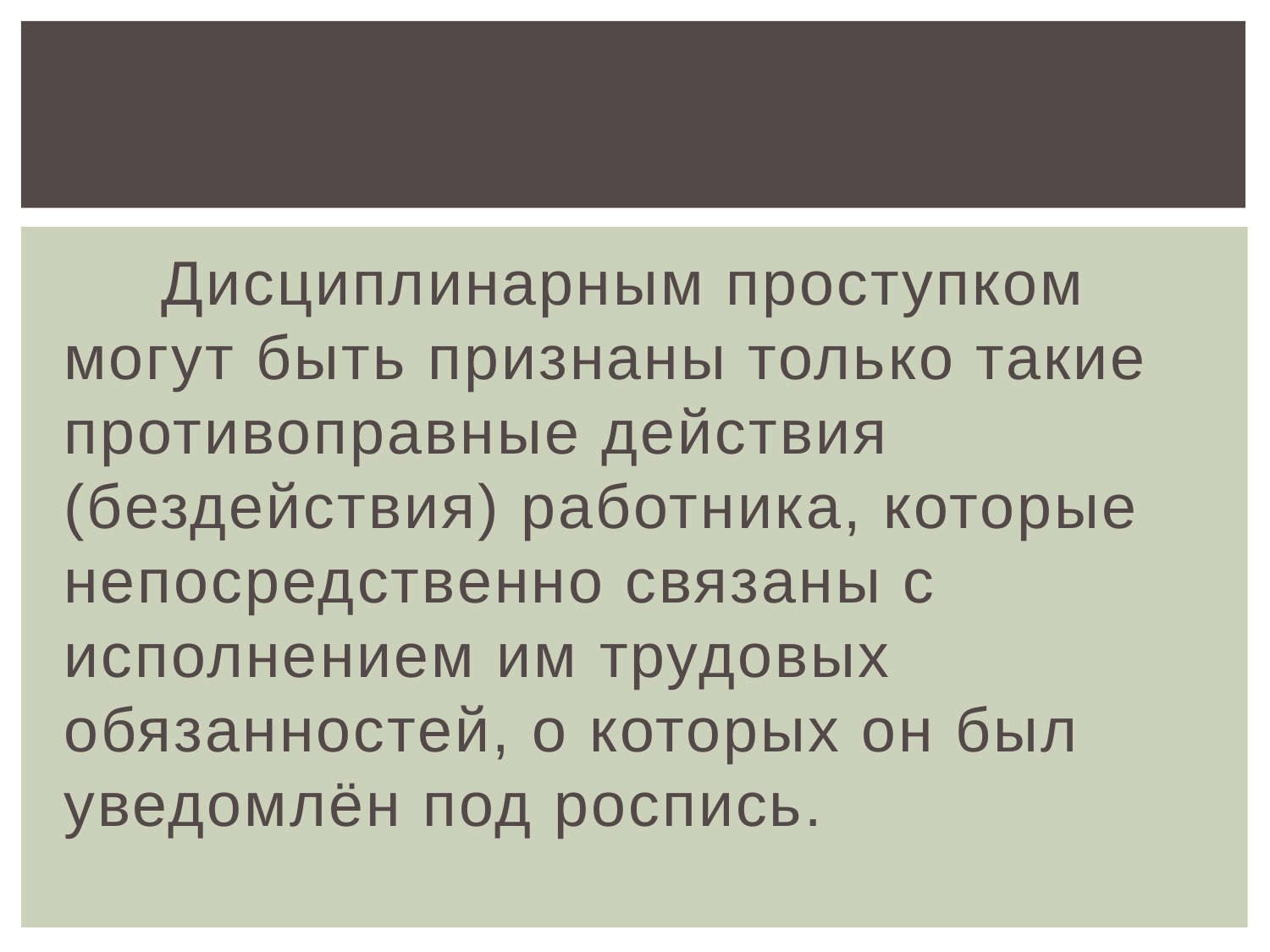

Дисциплинарным проступком могут быть признаны только такие противоправные действия (бездействия) работника, которые непосредственно связаны с исполнением им трудовых обязанностей, о которых он был уведомлён под роспись.